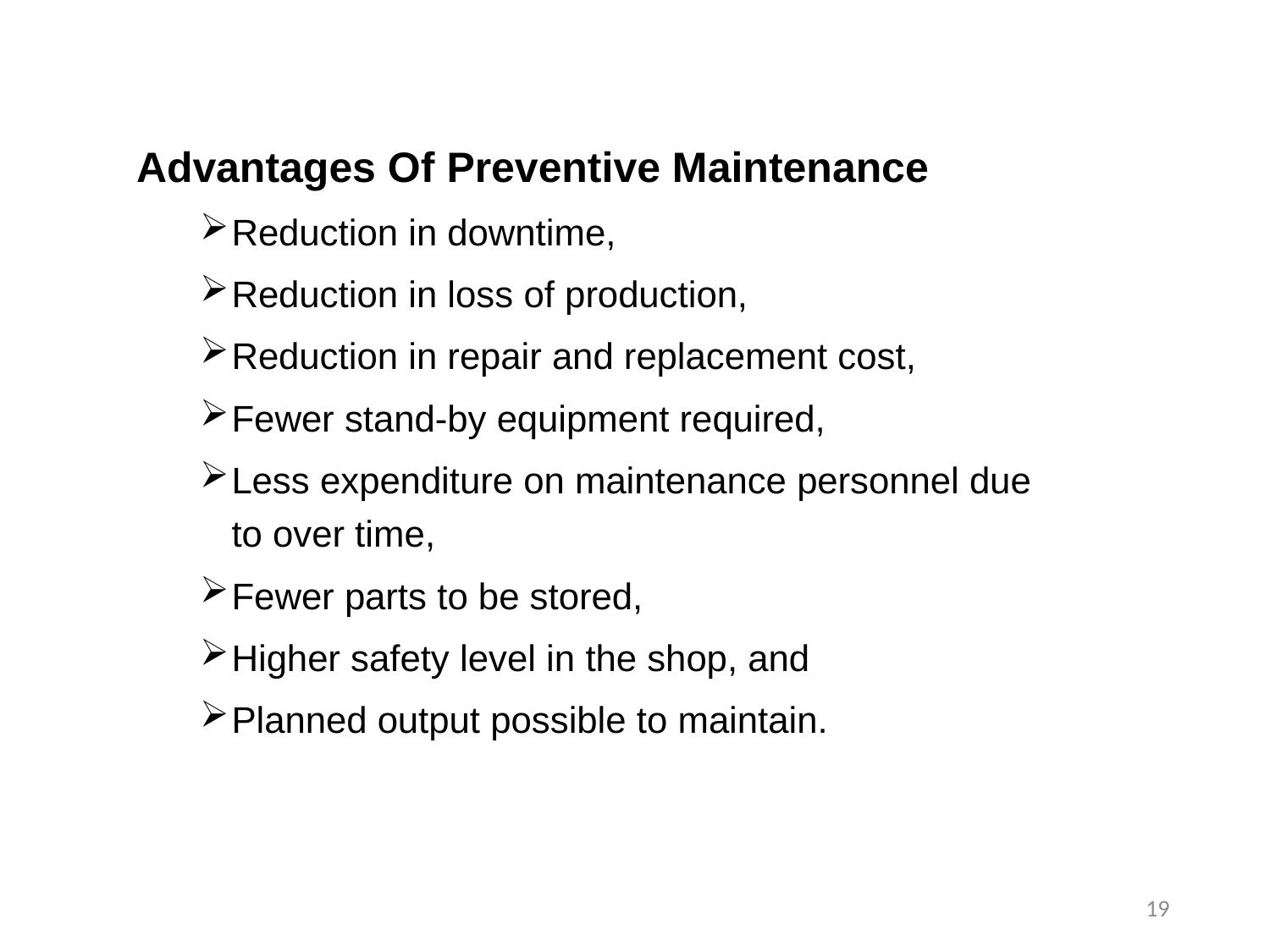

Advantages Of Preventive Maintenance
Reduction in downtime,
Reduction in loss of production,
Reduction in repair and replacement cost,
Fewer stand-by equipment required,
Less expenditure on maintenance personnel due to over time,
Fewer parts to be stored,
Higher safety level in the shop, and
Planned output possible to maintain.
19